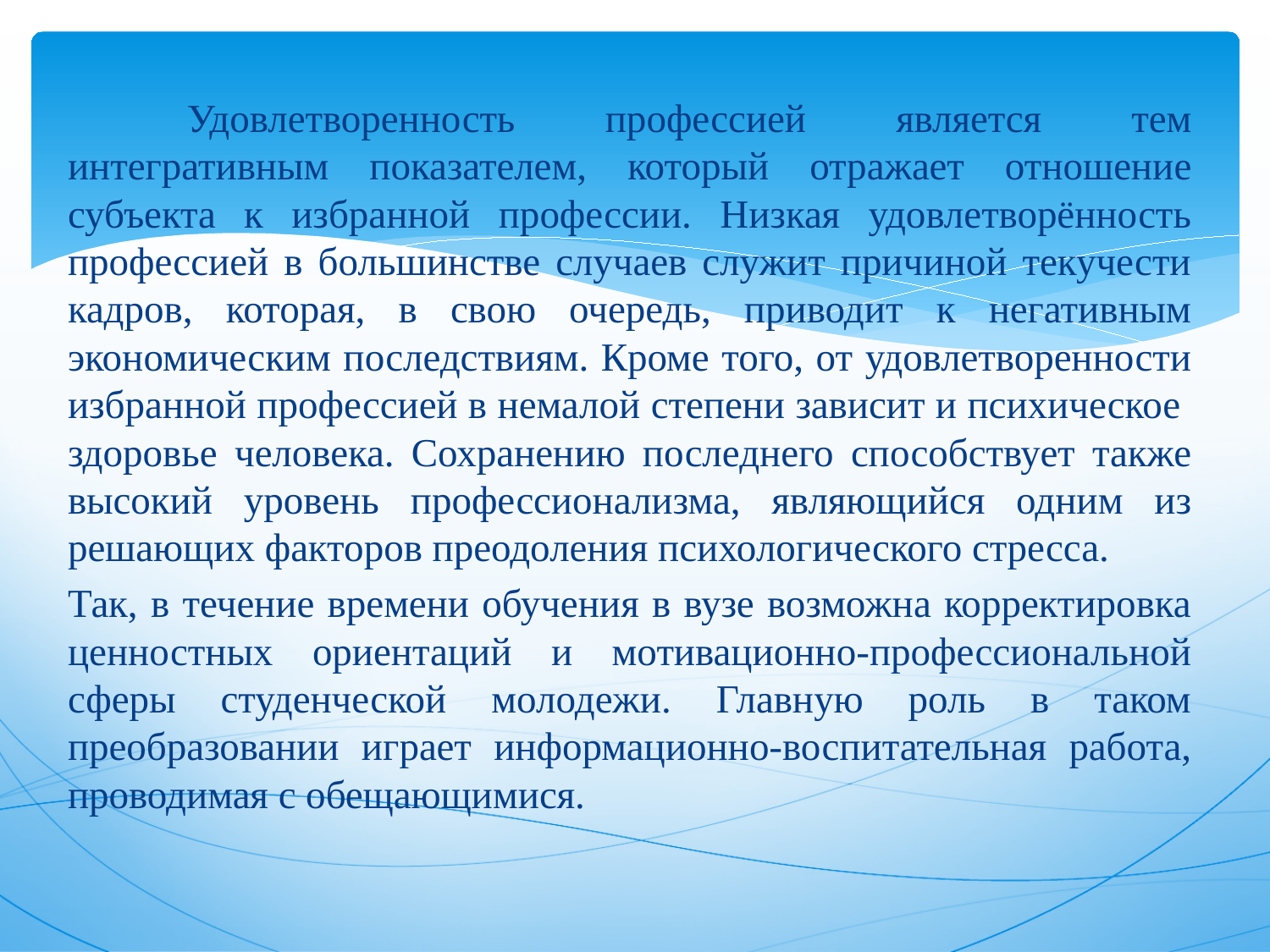

Удовлетворенность профессией является тем интегративным показателем, который отражает отношение субъекта к избранной профессии. Низкая удовлетворённость профессией в большинстве случаев служит причиной текучести кадров, которая, в свою очередь, приводит к негативным экономическим последствиям. Кроме того, от удовлетворенности избранной профессией в немалой степени зависит и психическое  здоровье человека. Сохранению последнего способствует также высокий уровень профессионализма, являющийся одним из решающих факторов преодоления психологического стресса.
Так, в течение времени обучения в вузе возможна корректировка ценностных ориентаций и мотивационно-профессиональной сферы студенческой молодежи. Главную роль в таком преобразовании играет информационно-воспитательная работа, проводимая с обещающимися.